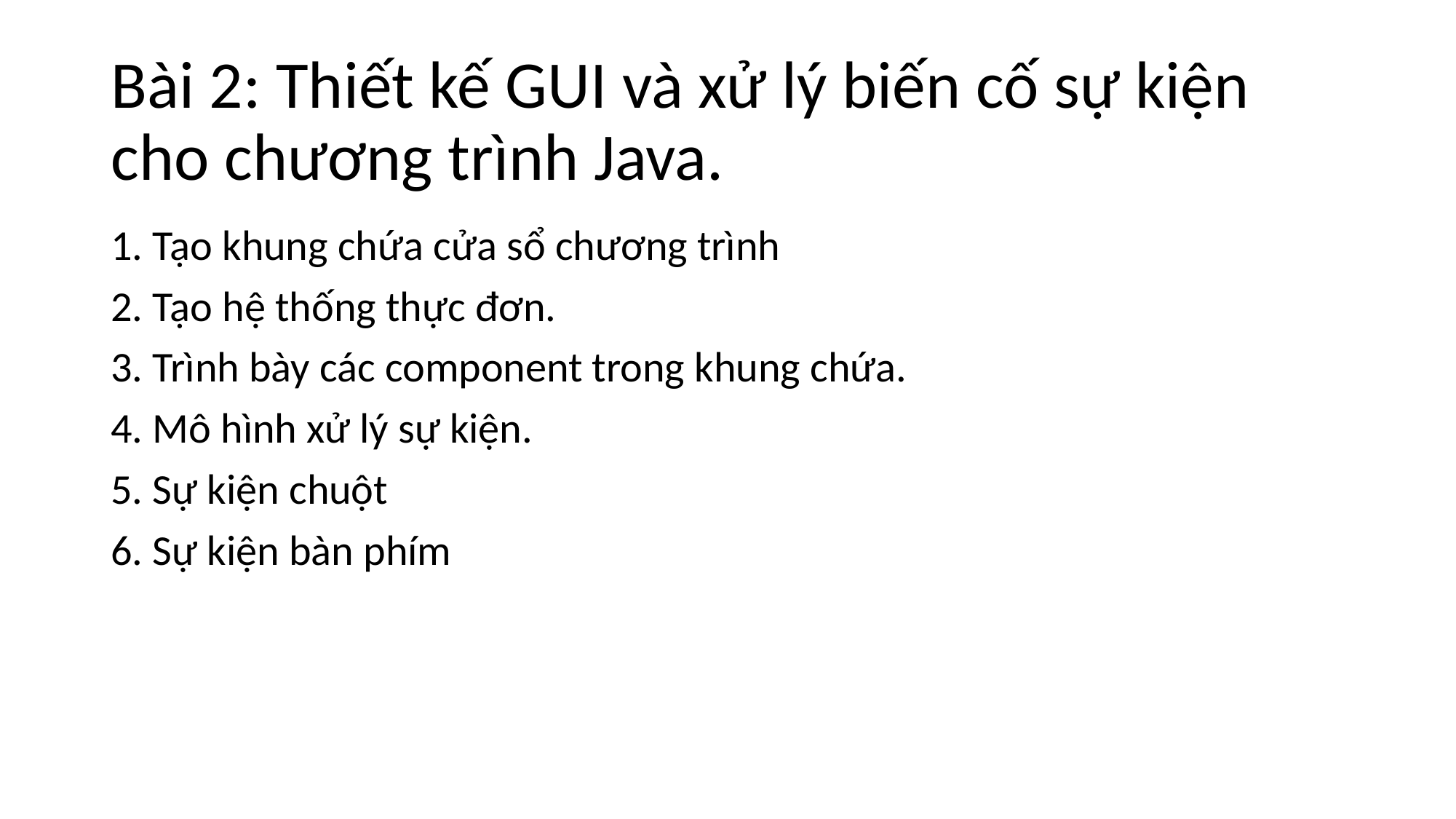

# Bài 2: Thiết kế GUI và xử lý biến cố sự kiện cho chương trình Java.
1. Tạo khung chứa cửa sổ chương trình
2. Tạo hệ thống thực đơn.
3. Trình bày các component trong khung chứa.
4. Mô hình xử lý sự kiện.
5. Sự kiện chuột
6. Sự kiện bàn phím